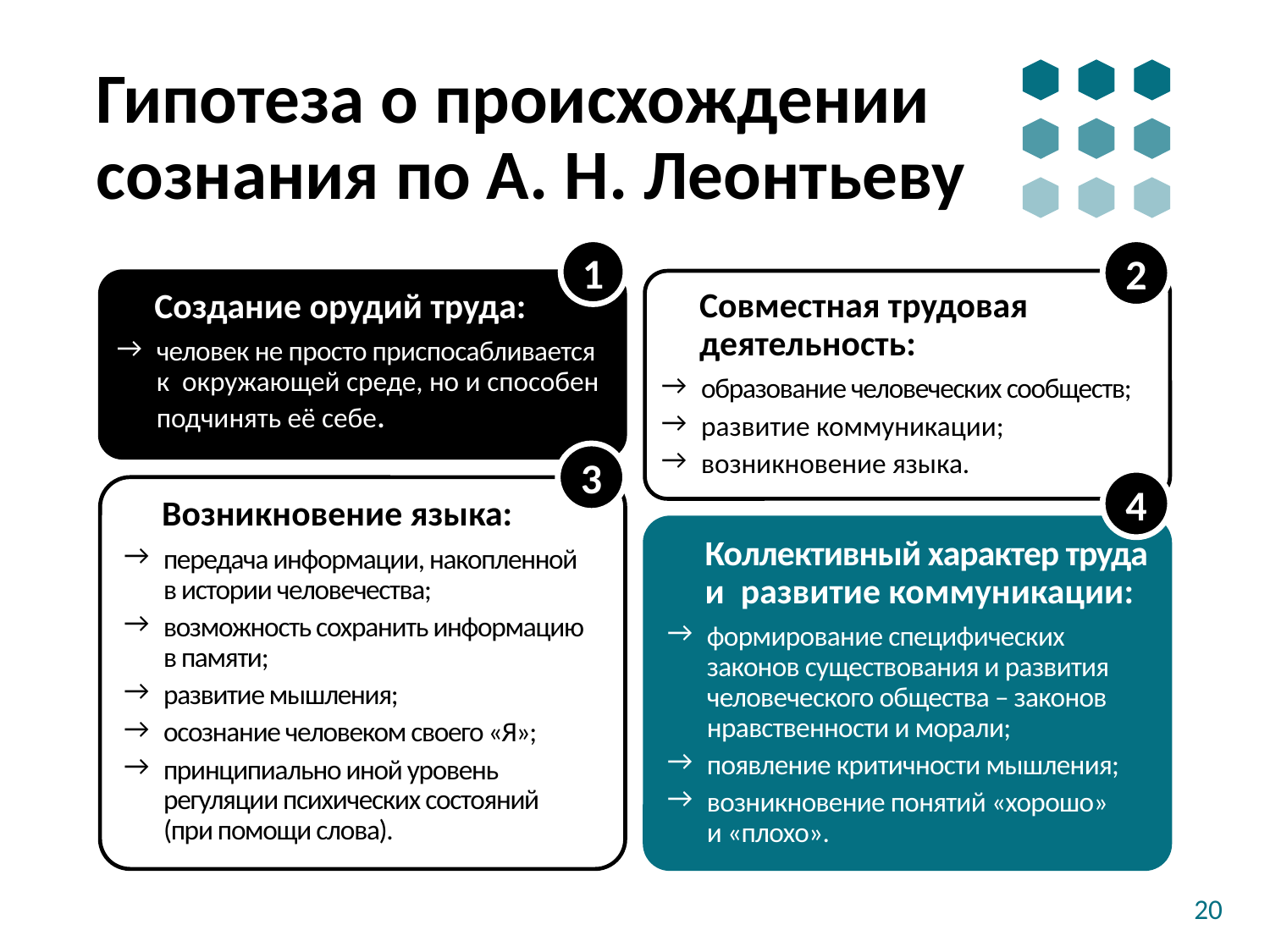

# Гипотеза о происхождении сознания по А. Н. Леонтьеву

1
2
Совместная трудовая деятельность:
образование человеческих сообществ;
развитие коммуникации;
возникновение языка.
Создание орудий труда:
человек не просто приспосабливается к  окружающей среде, но и способен подчинять её себе.
3
4
Возникновение языка:
передача информации, накопленной
в истории человечества;
возможность сохранить информацию
в памяти;
развитие мышления;
осознание человеком своего «Я»;
принципиально иной уровень регуляции психических состояний
(при помощи слова).
Коллективный характер труда  и  развитие коммуникации:
формирование специфических законов существования и развития человеческого общества – законов нравственности и морали;
появление критичности мышления;
возникновение понятий «хорошо»
и «плохо».
20